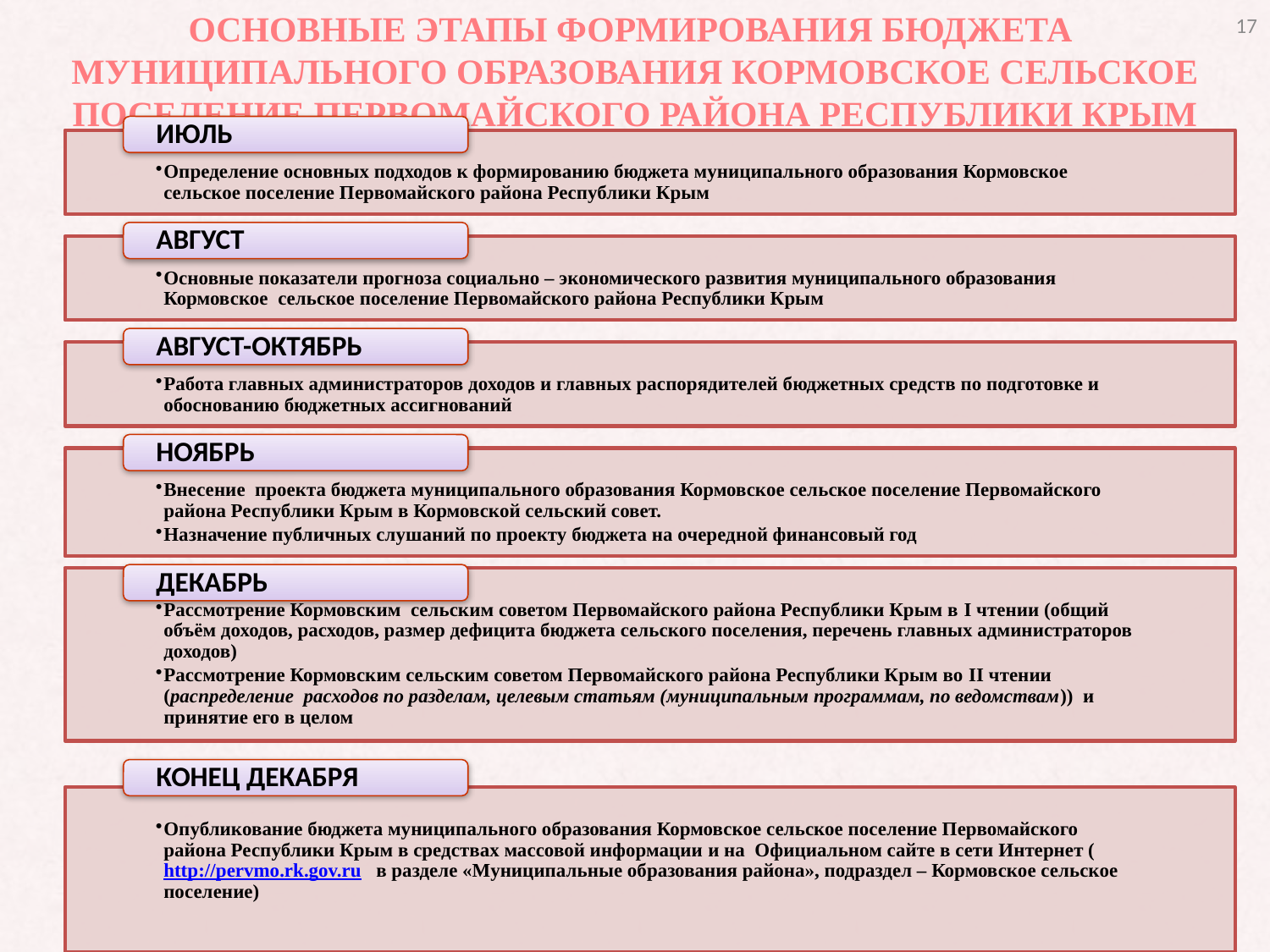

17
ОСНОВНЫЕ ЭТАПЫ ФОРМИРОВАНИЯ БЮДЖЕТА
МУНИЦИПАЛЬНОГО ОБРАЗОВАНИЯ КОРМОВСКОЕ СЕЛЬСКОЕ ПОСЕЛЕНИЕ ПЕРВОМАЙСКОГО РАЙОНА РЕСПУБЛИКИ КРЫМ
Определение основных подходов к формированию бюджета муниципального образования Кормовское сельское поселение Первомайского района Республики Крым
ИЮЛЬ
Основные показатели прогноза социально – экономического развития муниципального образования Кормовское  сельское поселение Первомайского района Республики Крым
АВГУСТ
Работа главных администраторов доходов и главных распорядителей бюджетных средств по подготовке и обоснованию бюджетных ассигнований
АВГУСТ-ОКТЯБРЬ
Внесение  проекта бюджета муниципального образования Кормовское сельское поселение Первомайского района Республики Крым в Кормовской сельский совет.
Назначение публичных слушаний по проекту бюджета на очередной финансовый год
НОЯБРЬ
Рассмотрение Кормовским  сельским советом Первомайского района Республики Крым в I чтении (общий объём доходов, расходов, размер дефицита бюджета сельского поселения, перечень главных администраторов доходов)
Рассмотрение Кормовским сельским советом Первомайского района Республики Крым во II чтении (распределение  расходов по разделам, целевым статьям (муниципальным программам, по ведомствам))  и принятие его в целом
ДЕКАБРЬ
Опубликование бюджета муниципального образования Кормовское сельское поселение Первомайского района Республики Крым в средствах массовой информации и на  Официальном сайте в сети Интернет (http://pervmo.rk.gov.ru   в разделе «Муниципальные образования района», подраздел – Кормовское сельское поселение)
КОНЕЦ ДЕКАБРЯ